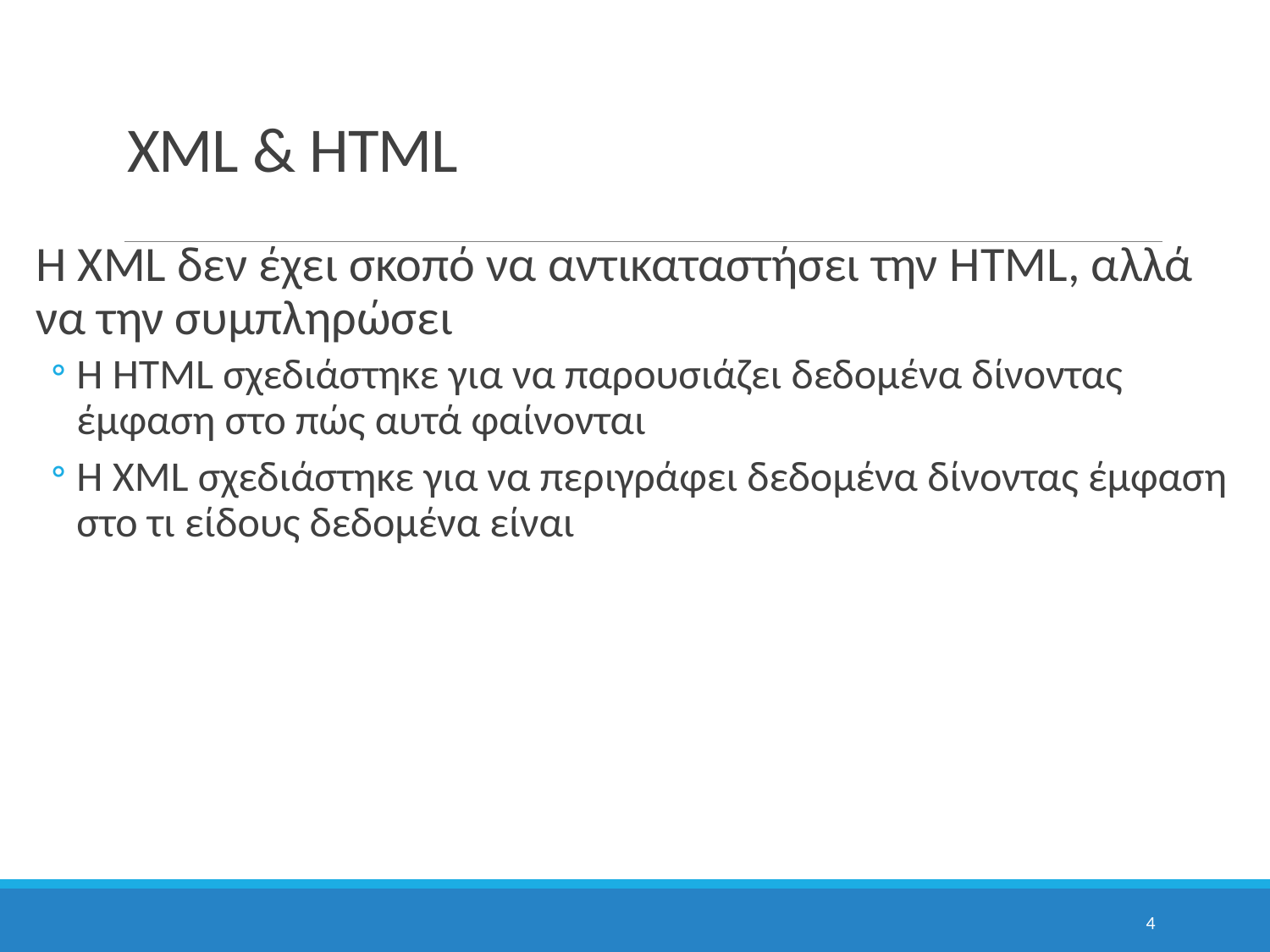

# XML & HTML
Η XML δεν έχει σκοπό να αντικαταστήσει την HTML, αλλά να την συμπληρώσει
Η HTML σχεδιάστηκε για να παρουσιάζει δεδομένα δίνοντας έμφαση στο πώς αυτά φαίνονται
Η XML σχεδιάστηκε για να περιγράφει δεδομένα δίνοντας έμφαση στο τι είδους δεδομένα είναι

4